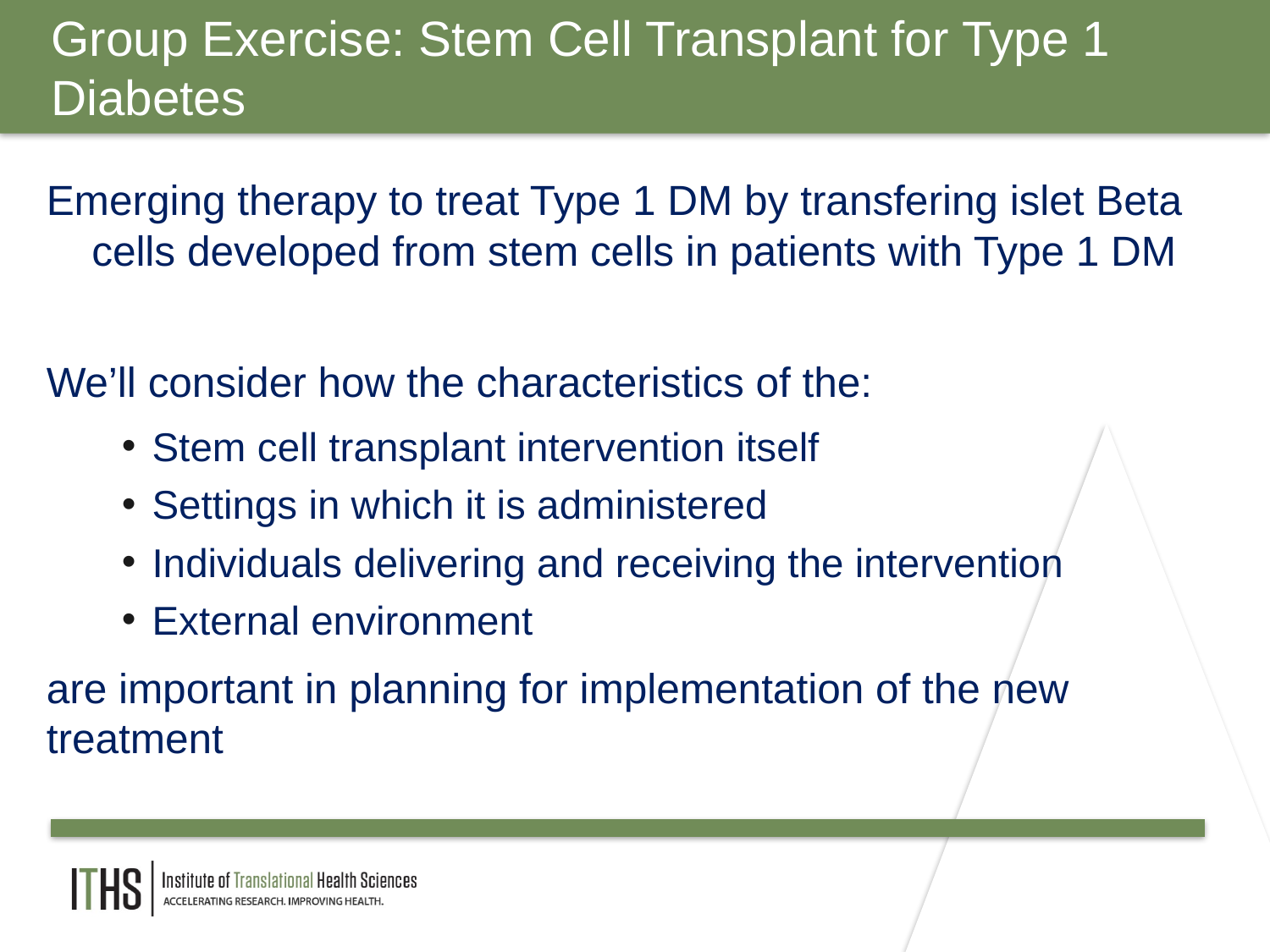

Group Exercise: Stem Cell Transplant for Type 1 Diabetes
Emerging therapy to treat Type 1 DM by transfering islet Beta cells developed from stem cells in patients with Type 1 DM

We’ll consider how the characteristics of the:
Stem cell transplant intervention itself
Settings in which it is administered
Individuals delivering and receiving the intervention
External environment
are important in planning for implementation of the new treatment